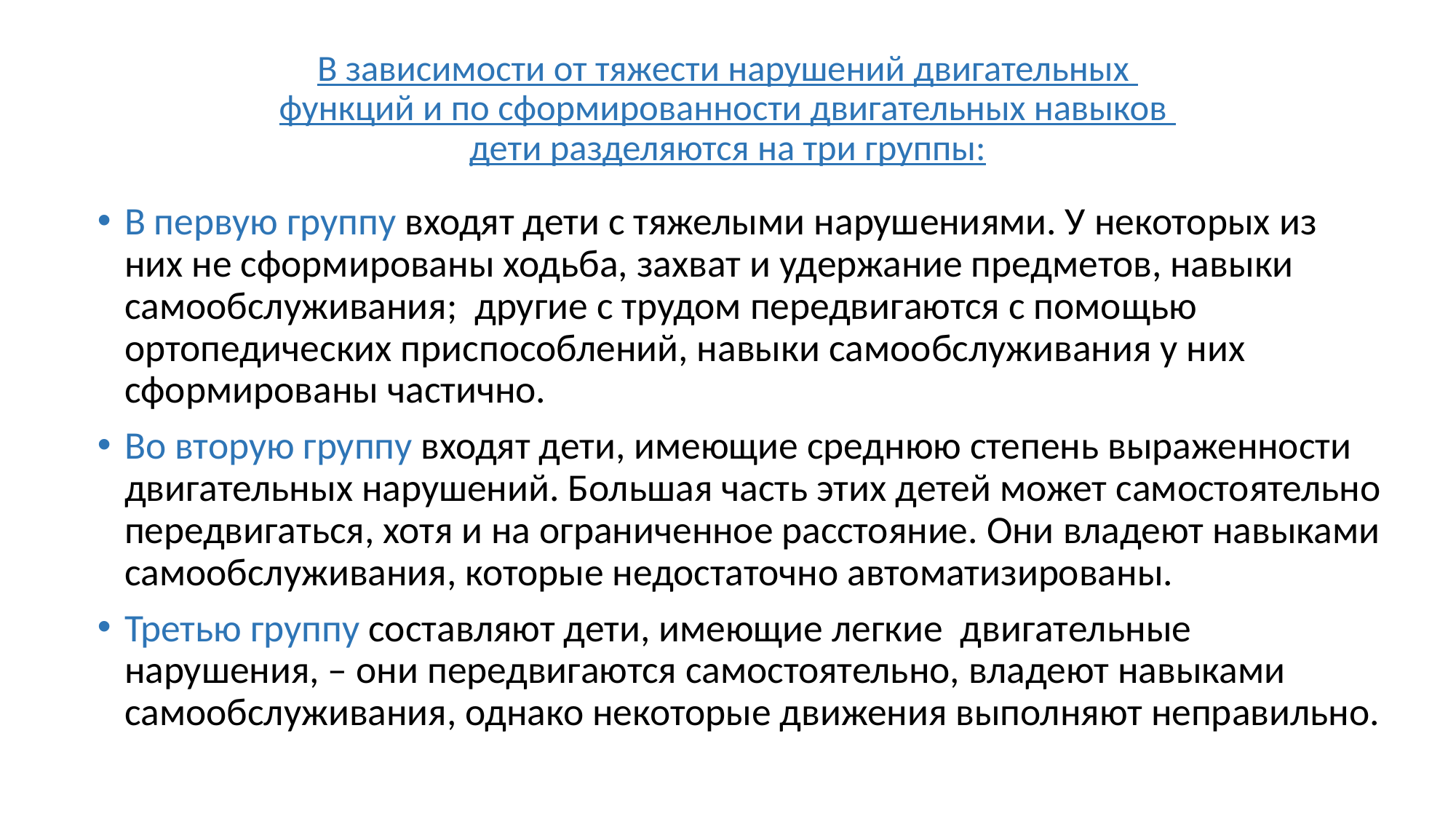

# В зависимости от тяжести нарушений двигательных функций и по сформированности двигательных навыков дети разделяются на три группы:
В первую группу входят дети с тяжелыми нарушениями. У некоторых из них не сформированы ходьба, захват и удержание предметов, навыки самообслуживания;  другие с трудом передвигаются с помощью ортопедических приспособлений, навыки самообслуживания у них  сформированы частично.
Во вторую группу входят дети, имеющие среднюю степень выраженности двигательных нарушений. Большая часть этих детей может самостоятельно передвигаться, хотя и на ограниченное расстояние. Они владеют навыками самообслуживания, которые недостаточно автоматизированы.
Третью группу составляют дети, имеющие легкие  двигательные нарушения, – они передвигаются самостоятельно, владеют навыками самообслуживания, однако некоторые движения выполняют неправильно.